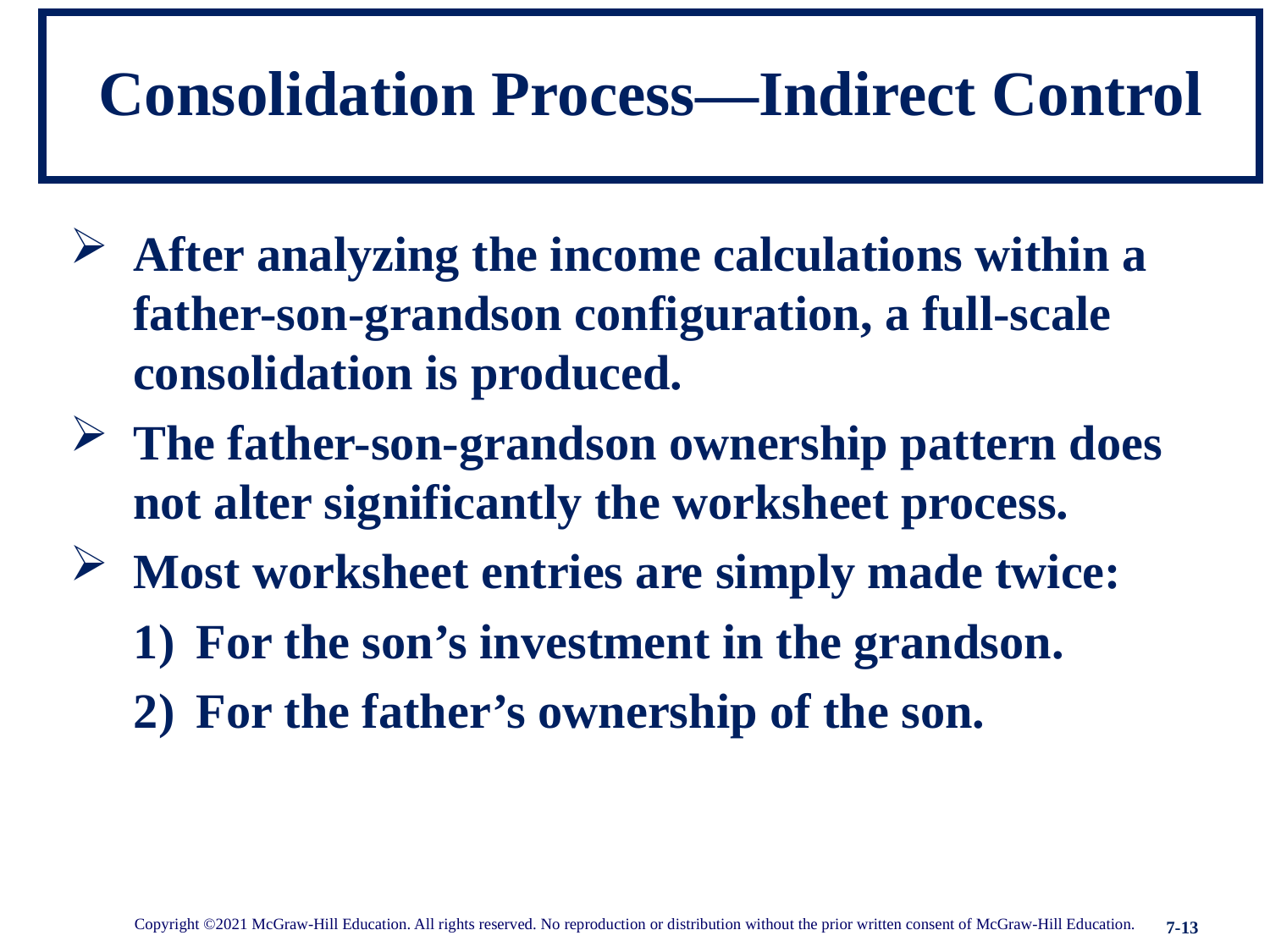

# Consolidation Process—Indirect Control
After analyzing the income calculations within a father-son-grandson configuration, a full-scale consolidation is produced.
The father-son-grandson ownership pattern does not alter significantly the worksheet process.
Most worksheet entries are simply made twice:
For the son’s investment in the grandson.
For the father’s ownership of the son.

Copyright ©2021 McGraw-Hill Education. All rights reserved. No reproduction or distribution without the prior written consent of McGraw-Hill Education.
7-13